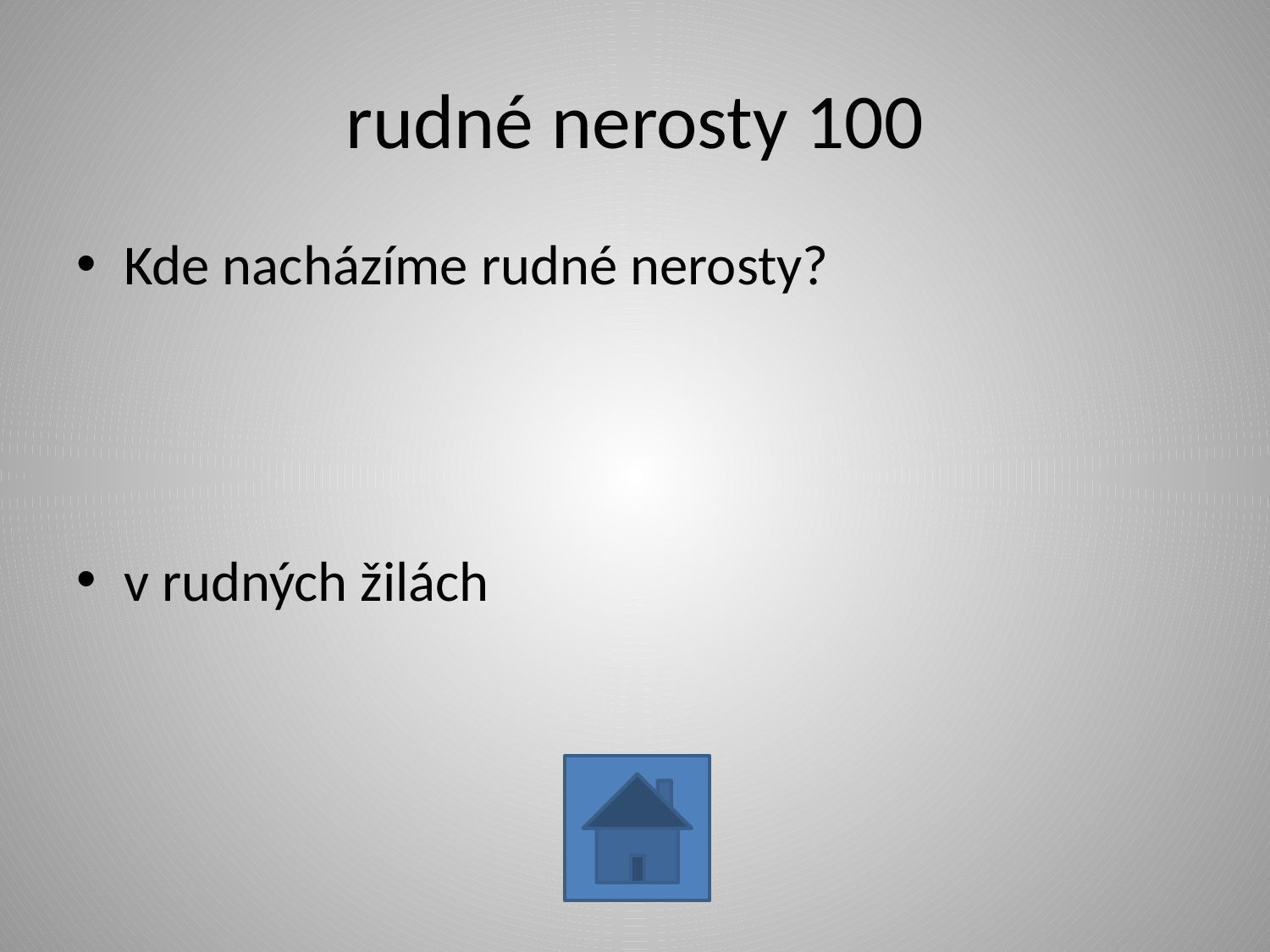

# rudné nerosty 100
Kde nacházíme rudné nerosty?

v rudných žilách